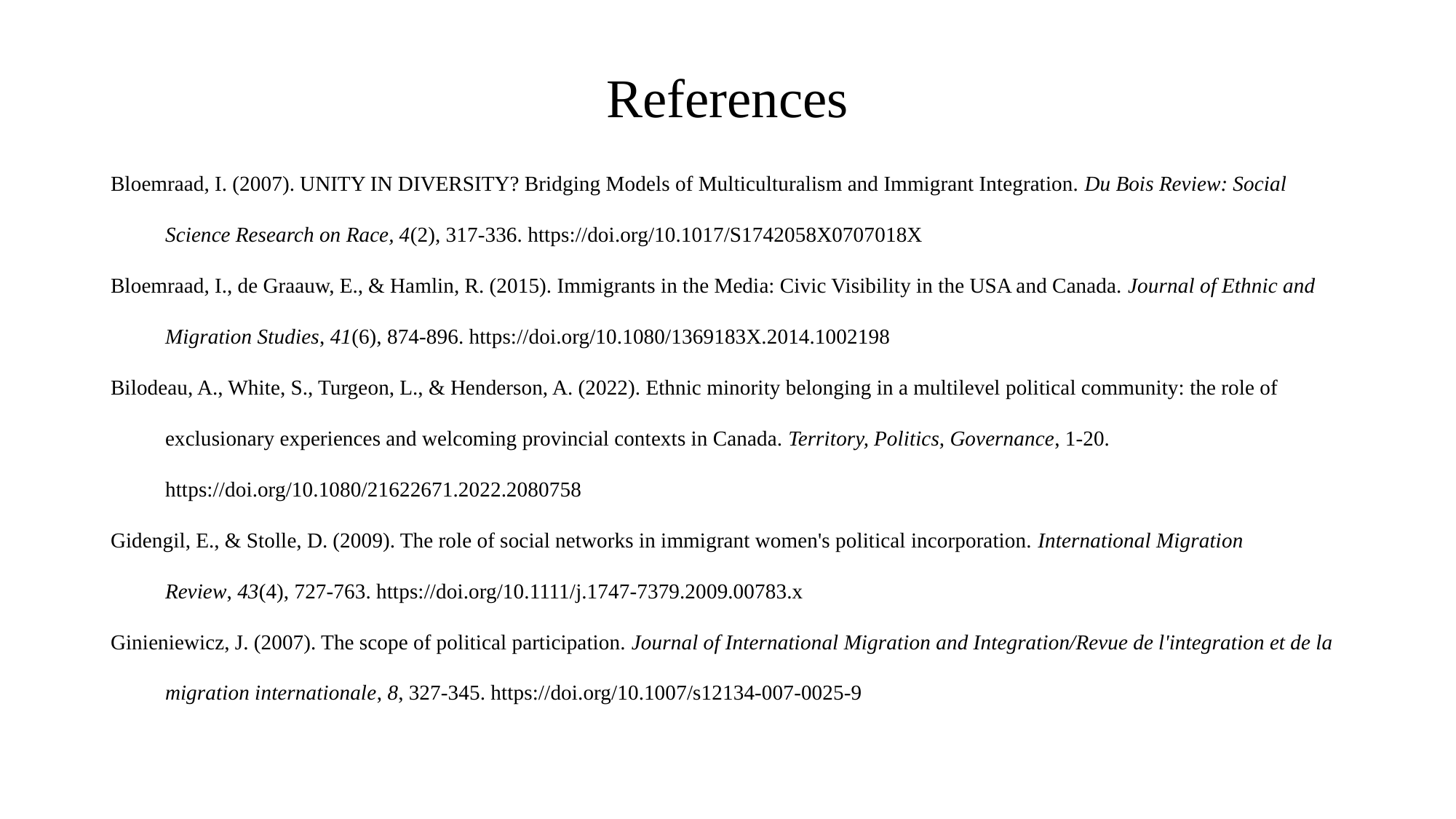

# References
Bloemraad, I. (2007). UNITY IN DIVERSITY? Bridging Models of Multiculturalism and Immigrant Integration. Du Bois Review: Social Science Research on Race, 4(2), 317-336. https://doi.org/10.1017/S1742058X0707018X
Bloemraad, I., de Graauw, E., & Hamlin, R. (2015). Immigrants in the Media: Civic Visibility in the USA and Canada. Journal of Ethnic and Migration Studies, 41(6), 874-896. https://doi.org/10.1080/1369183X.2014.1002198
Bilodeau, A., White, S., Turgeon, L., & Henderson, A. (2022). Ethnic minority belonging in a multilevel political community: the role of exclusionary experiences and welcoming provincial contexts in Canada. Territory, Politics, Governance, 1-20. https://doi.org/10.1080/21622671.2022.2080758
Gidengil, E., & Stolle, D. (2009). The role of social networks in immigrant women's political incorporation. International Migration Review, 43(4), 727-763. https://doi.org/10.1111/j.1747-7379.2009.00783.x
Ginieniewicz, J. (2007). The scope of political participation. Journal of International Migration and Integration/Revue de l'integration et de la migration internationale, 8, 327-345. https://doi.org/10.1007/s12134-007-0025-9